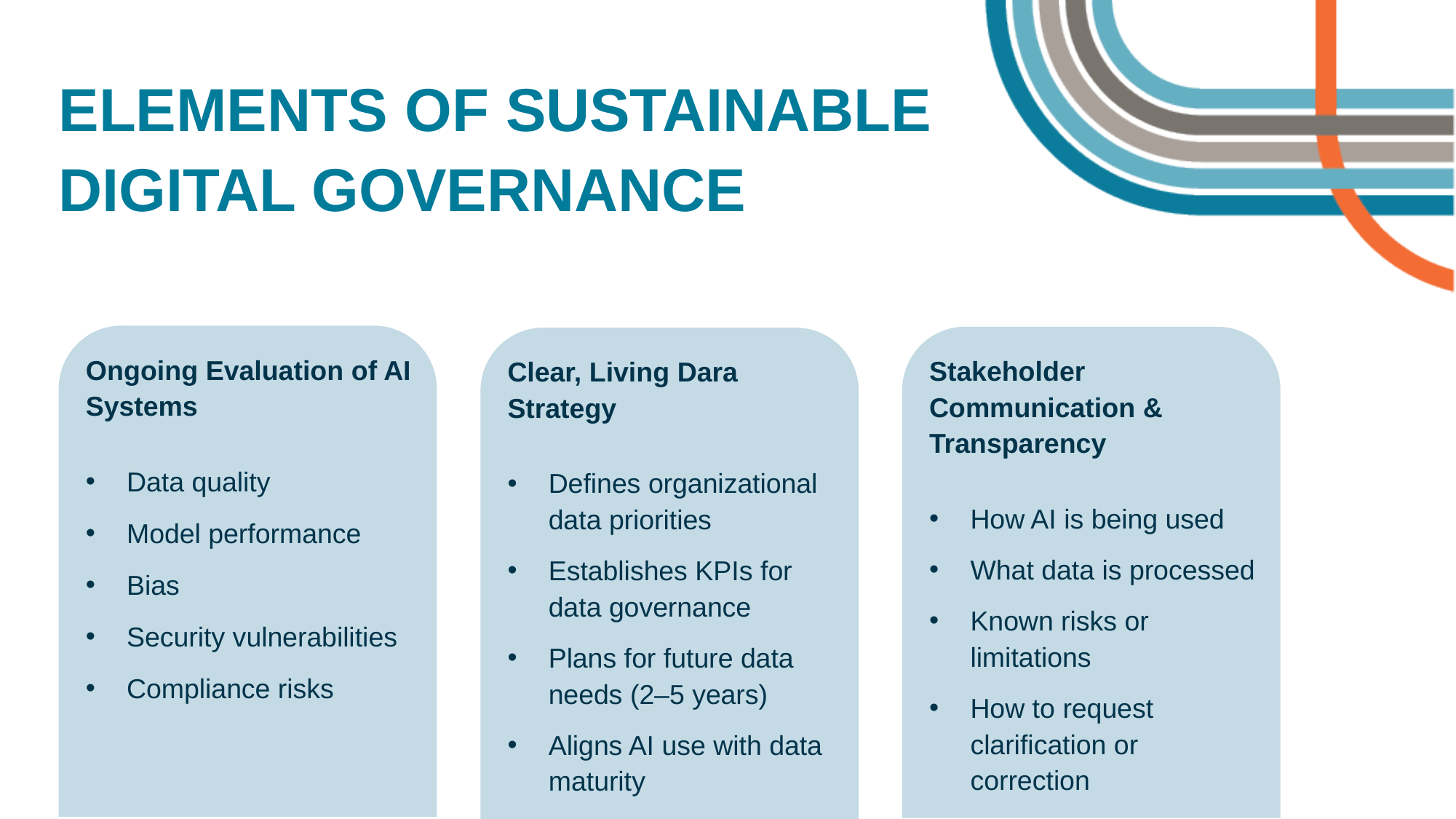

ELEMENTS OF SUSTAINABLE DIGITAL GOVERNANCE

Ongoing Evaluation of AI Systems
Data quality
Model performance
Bias
Security vulnerabilities
Compliance risks
Stakeholder Communication & Transparency
How AI is being used
What data is processed
Known risks or limitations
How to request clarification or correction
Clear, Living Dara Strategy
Defines organizational data priorities
Establishes KPIs for data governance
Plans for future data needs (2–5 years)
Aligns AI use with data maturity